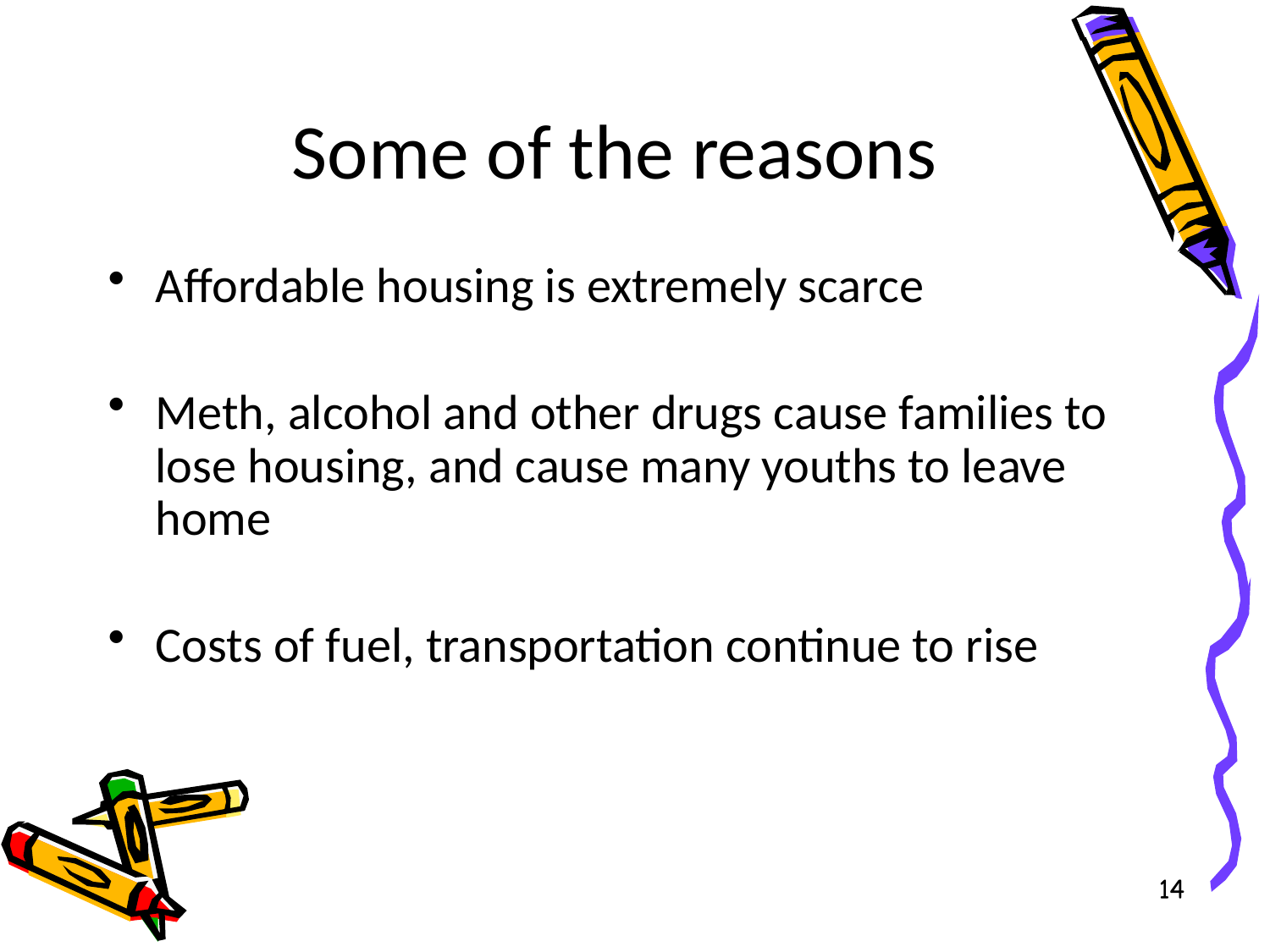

# Some of the reasons
Affordable housing is extremely scarce

Meth, alcohol and other drugs cause families to lose housing, and cause many youths to leave home

Costs of fuel, transportation continue to rise

14